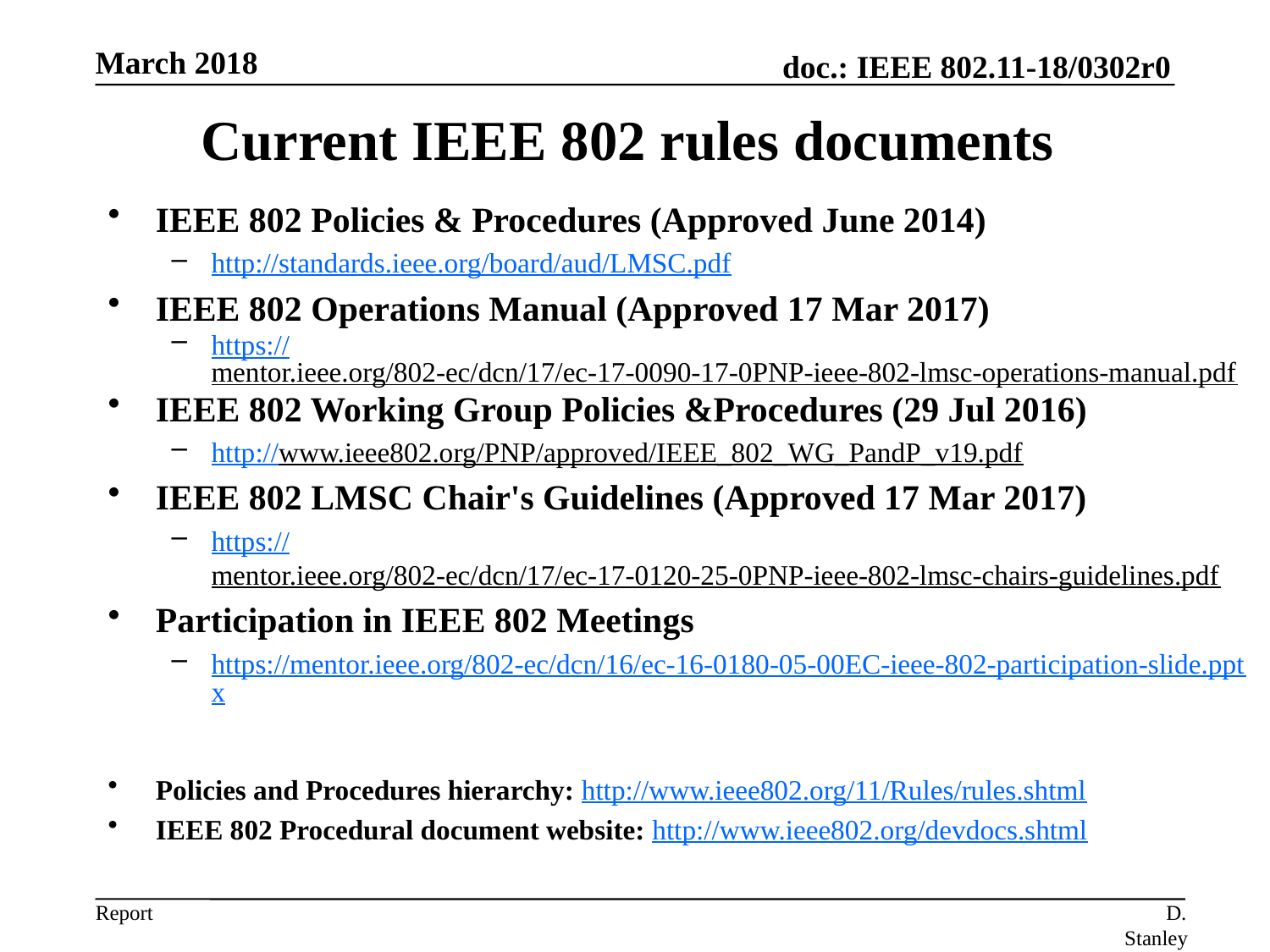

March 2018
# Current IEEE 802 rules documents
IEEE 802 Policies & Procedures (Approved June 2014)
http://standards.ieee.org/board/aud/LMSC.pdf
IEEE 802 Operations Manual (Approved 17 Mar 2017)
https://mentor.ieee.org/802-ec/dcn/17/ec-17-0090-17-0PNP-ieee-802-lmsc-operations-manual.pdf
IEEE 802 Working Group Policies &Procedures (29 Jul 2016)
http://www.ieee802.org/PNP/approved/IEEE_802_WG_PandP_v19.pdf
IEEE 802 LMSC Chair's Guidelines (Approved 17 Mar 2017)
https://mentor.ieee.org/802-ec/dcn/17/ec-17-0120-25-0PNP-ieee-802-lmsc-chairs-guidelines.pdf
Participation in IEEE 802 Meetings
https://mentor.ieee.org/802-ec/dcn/16/ec-16-0180-05-00EC-ieee-802-participation-slide.pptx

Policies and Procedures hierarchy: http://www.ieee802.org/11/Rules/rules.shtml
IEEE 802 Procedural document website: http://www.ieee802.org/devdocs.shtml

D. Stanley, HP Enterprise